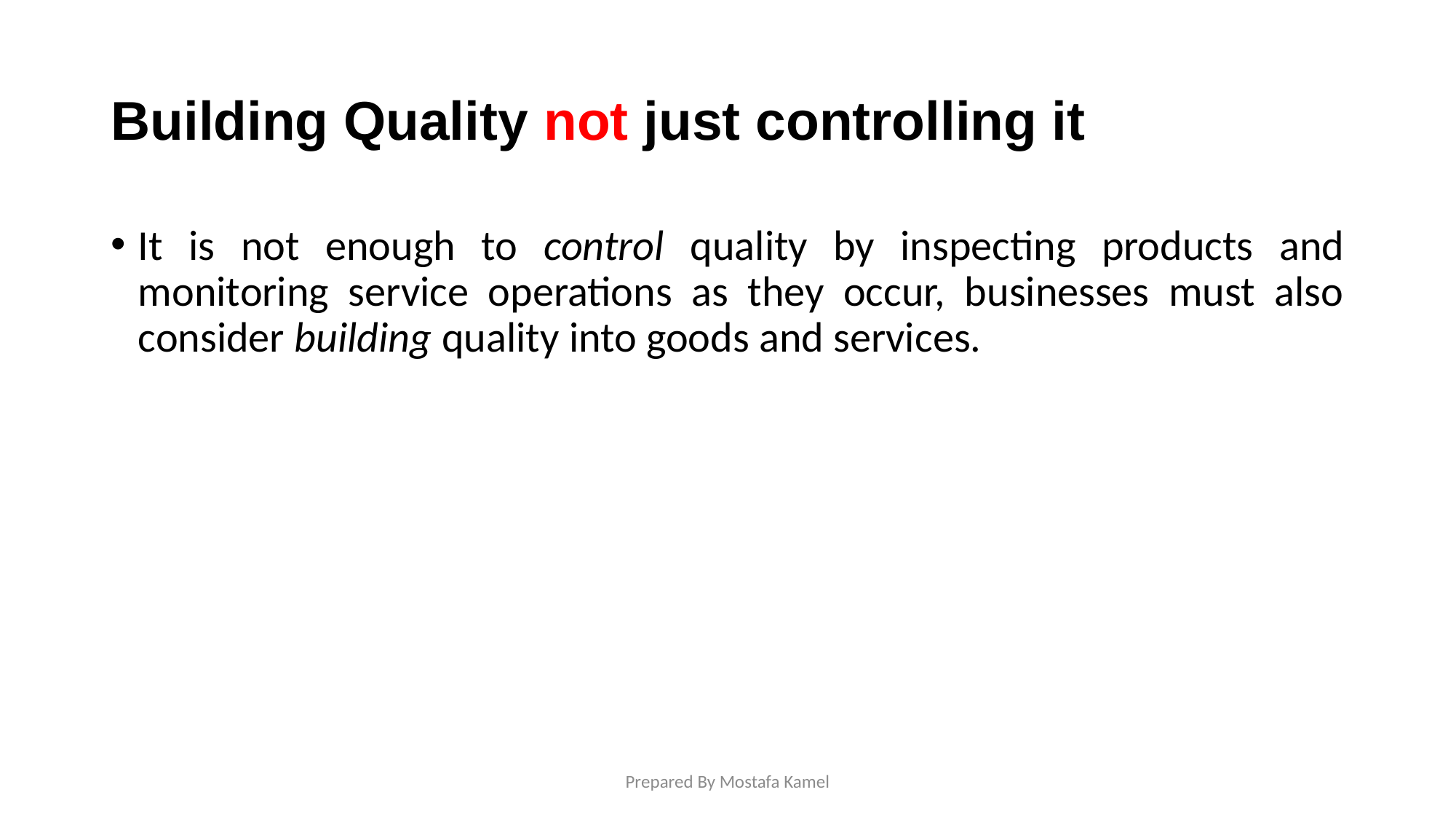

# Building Quality not just controlling it
It is not enough to control quality by inspecting products and monitoring service operations as they occur, businesses must also consider building quality into goods and services.
Prepared By Mostafa Kamel